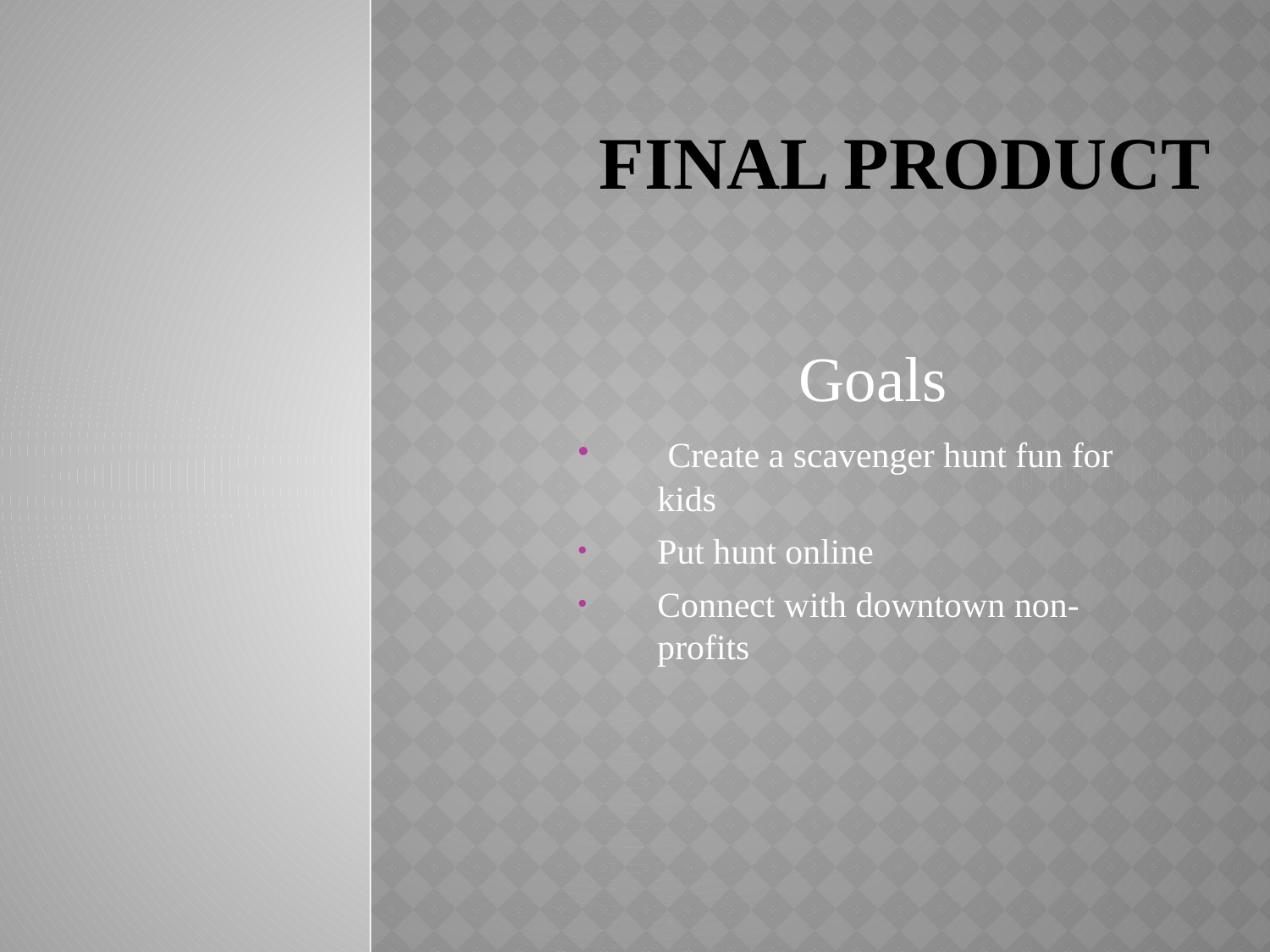

# Final product
Goals
 Create a scavenger hunt fun for kids
Put hunt online
Connect with downtown non-profits